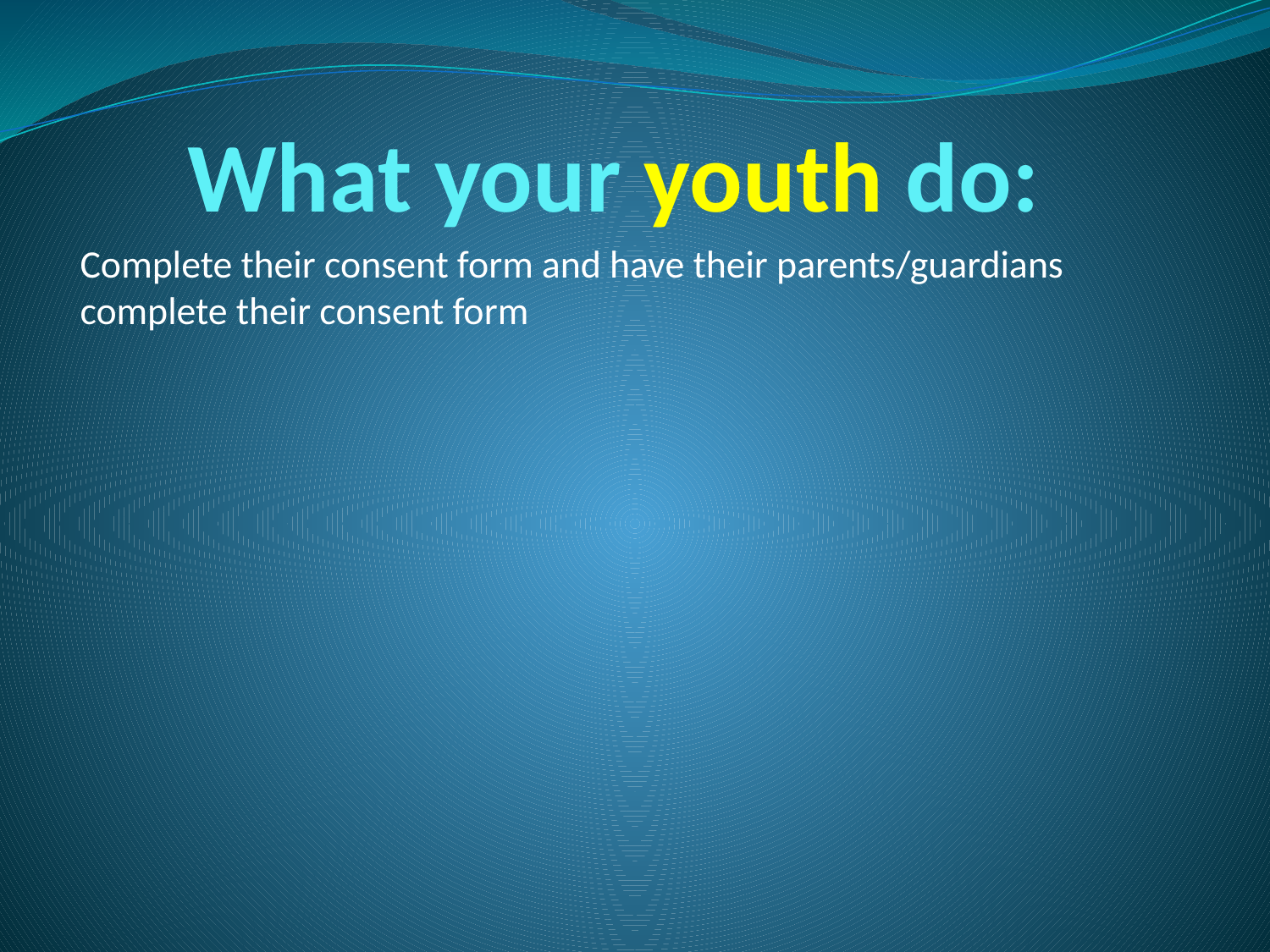

# What your youth do:
Complete their consent form and have their parents/guardians complete their consent form